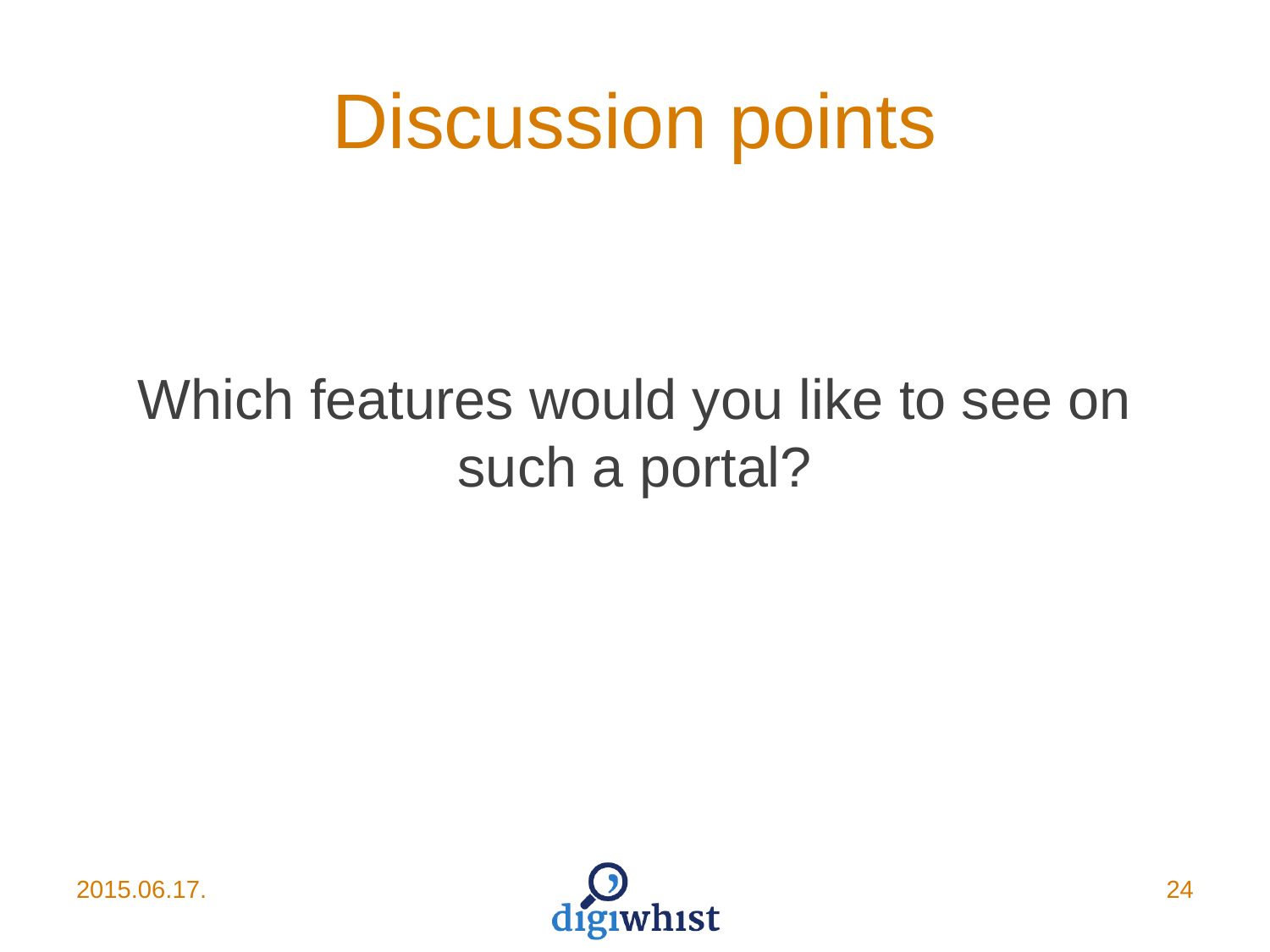

# Discussion points
Which features would you like to see on such a portal?
2015.06.17.
24